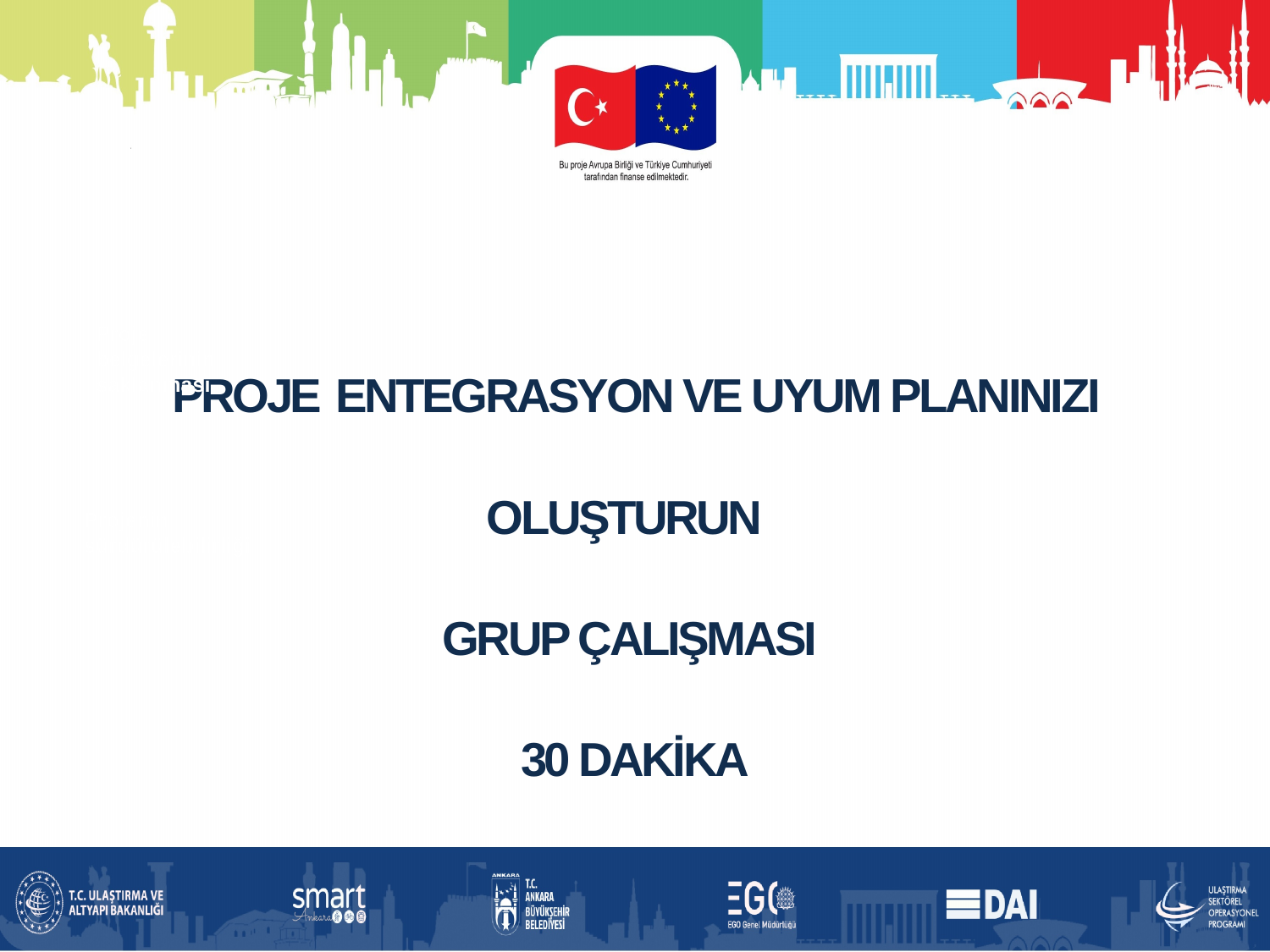

PROJE ENTEGRASYON VE UYUM PLANINIZI OLUŞTURUN
GRUP ÇALIŞMASI
30 DAKİKA
Proje belgelerinin saklanması
Projenin sürdürülebilirliği